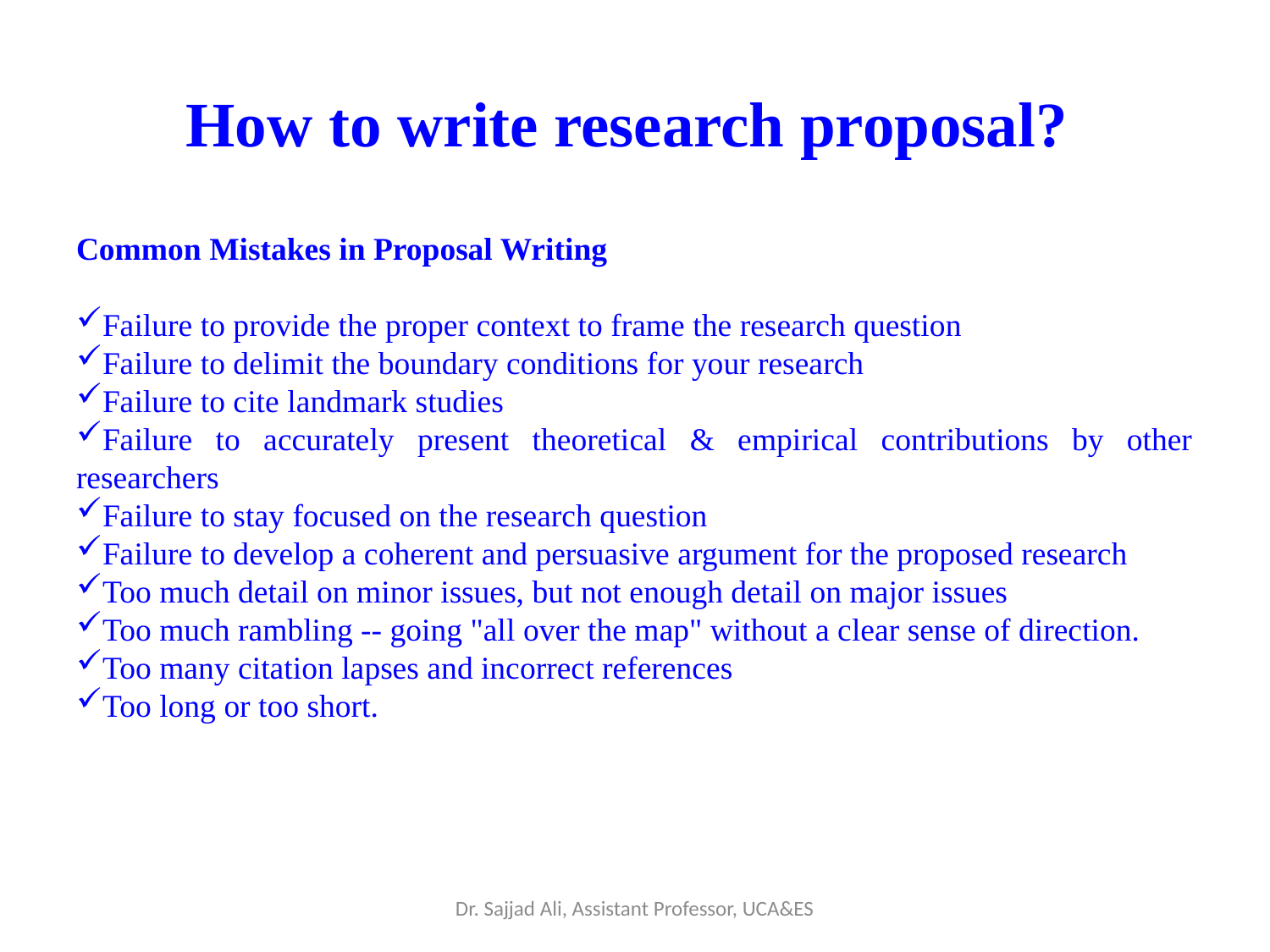

# How to write research proposal?
Common Mistakes in Proposal Writing

Failure to provide the proper context to frame the research question
Failure to delimit the boundary conditions for your research
Failure to cite landmark studies
Failure to accurately present theoretical & empirical contributions by other researchers
Failure to stay focused on the research question
Failure to develop a coherent and persuasive argument for the proposed research
Too much detail on minor issues, but not enough detail on major issues
Too much rambling -- going "all over the map" without a clear sense of direction.
Too many citation lapses and incorrect references
Too long or too short.
Dr. Sajjad Ali, Assistant Professor, UCA&ES